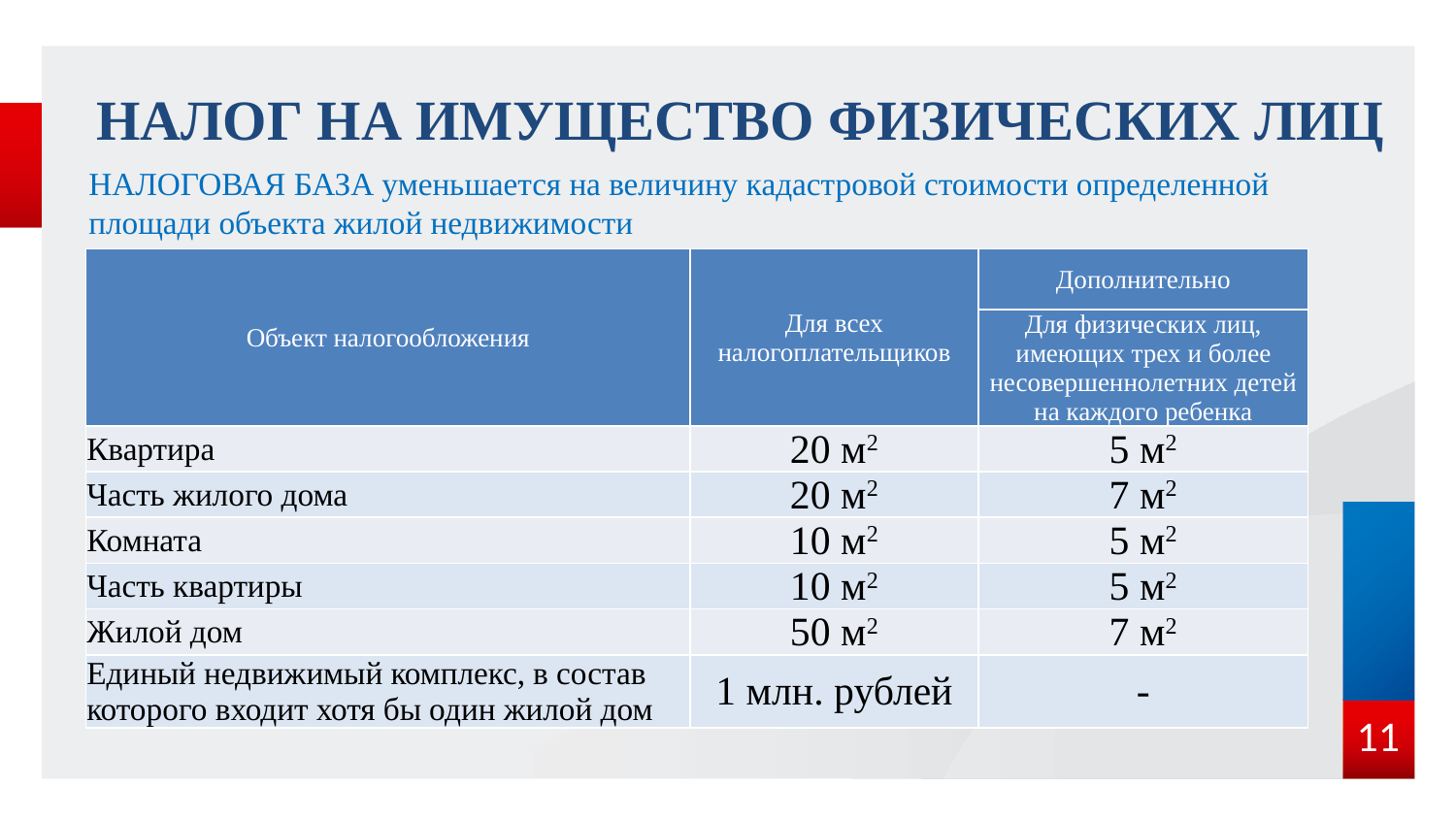

Налог на имущество физических лиц
НАЛОГОВАЯ БАЗА уменьшается на величину кадастровой стоимости определенной площади объекта жилой недвижимости
| Объект налогообложения | Для всех налогоплательщиков | Дополнительно |
| --- | --- | --- |
|  |  | Для физических лиц, имеющих трех и более несовершеннолетних детей на каждого ребенка |
| Квартира | 20 м2 | 5 м2 |
| Часть жилого дома | 20 м2 | 7 м2 |
| Комната | 10 м2 | 5 м2 |
| Часть квартиры | 10 м2 | 5 м2 |
| Жилой дом | 50 м2 | 7 м2 |
| Единый недвижимый комплекс, в состав которого входит хотя бы один жилой дом | 1 млн. рублей | - |
11